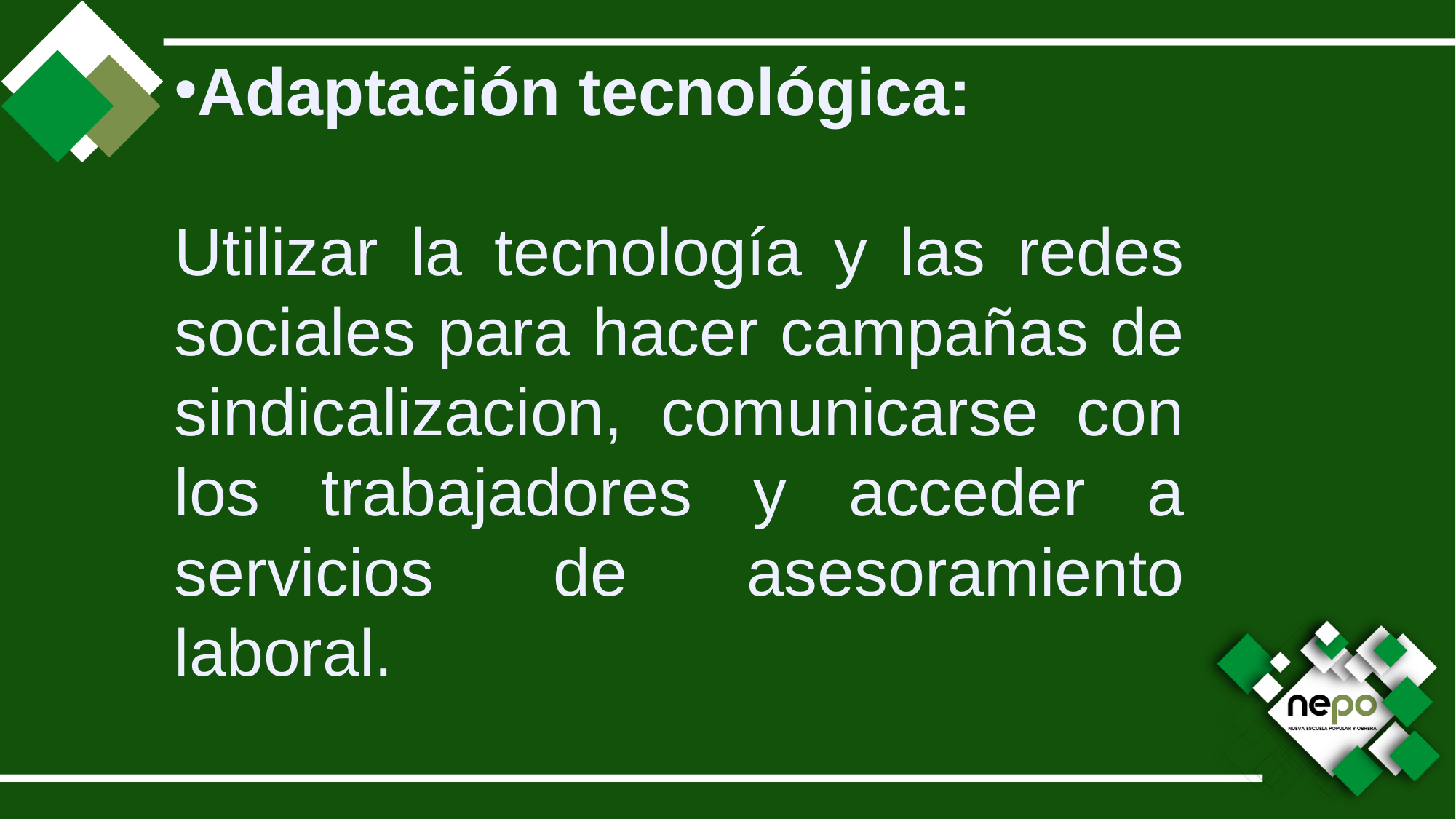

Adaptación tecnológica:

Utilizar la tecnología y las redes sociales para hacer campañas de sindicalizacion, comunicarse con los trabajadores y acceder a servicios de asesoramiento laboral.